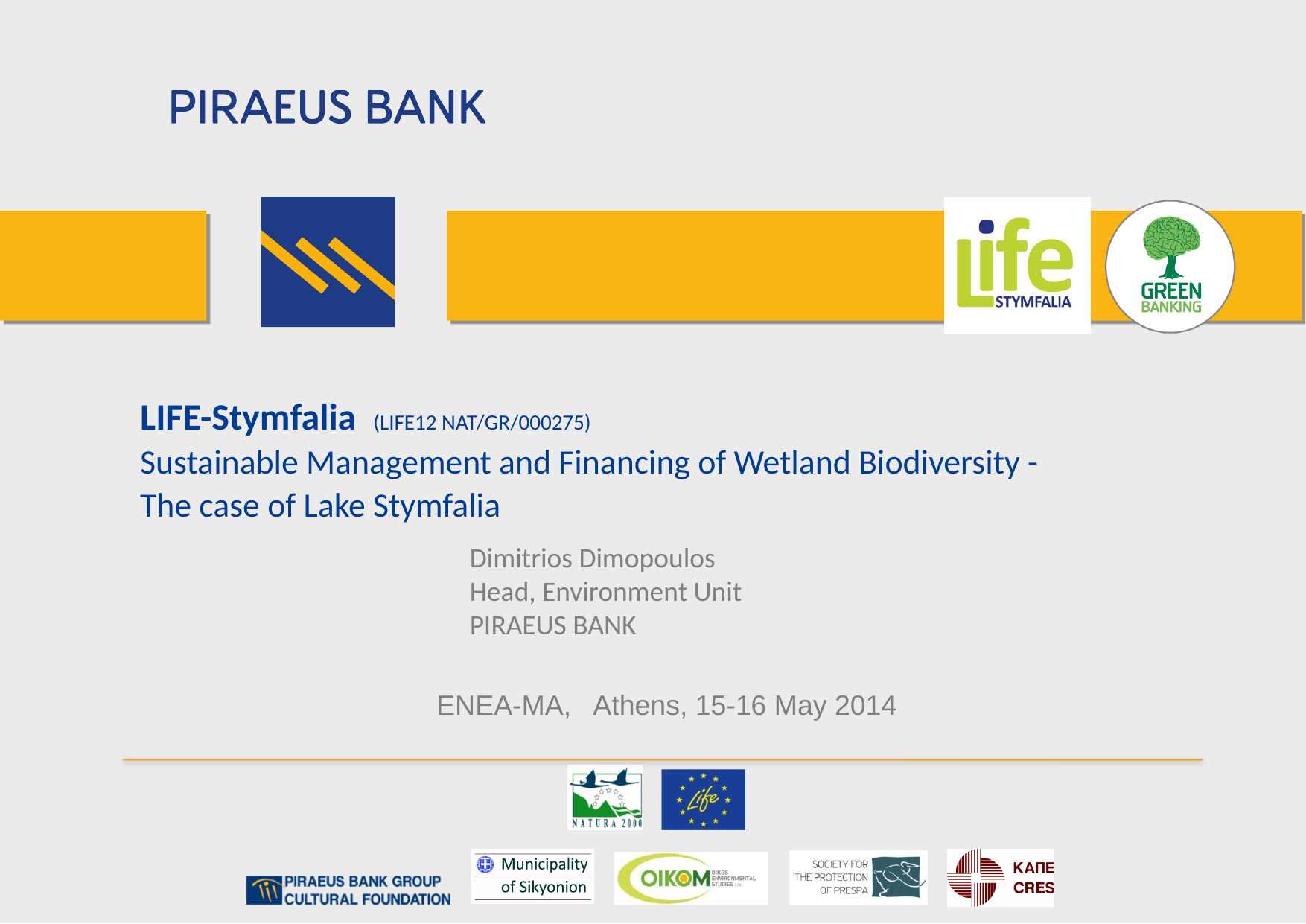

LIFE-Stymfalia  (LIFE12 NAT/GR/000275)
Sustainable Management and Financing of Wetland Biodiversity - The case of Lake Stymfalia
Dimitrios Dimopoulos
Head, Environment Unit
PIRAEUS BANK
ENEA-MA,   Athens, 15-16 May 2014